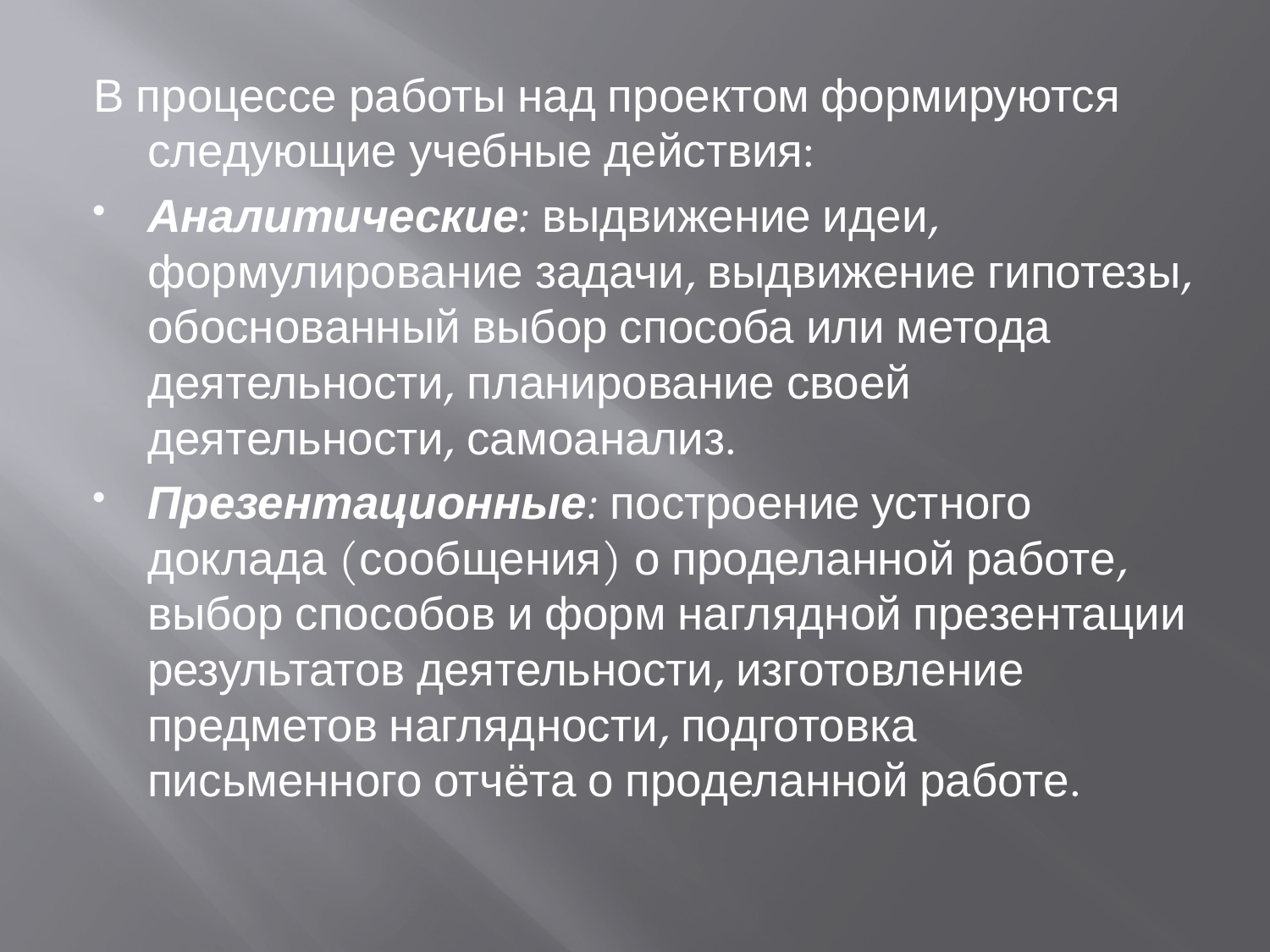

В процессе работы над проектом формируются следующие учебные действия:
	Аналитические: выдвижение идеи,  формулирование задачи, выдвижение гипотезы, обоснованный выбор способа или метода деятельности, планирование своей деятельности, самоанализ.
	Презентационные: построение устного доклада (сообщения) о проделанной работе, выбор способов и форм наглядной презентации результатов деятельности, изготовление предметов наглядности, подготовка письменного отчёта о проделанной работе.